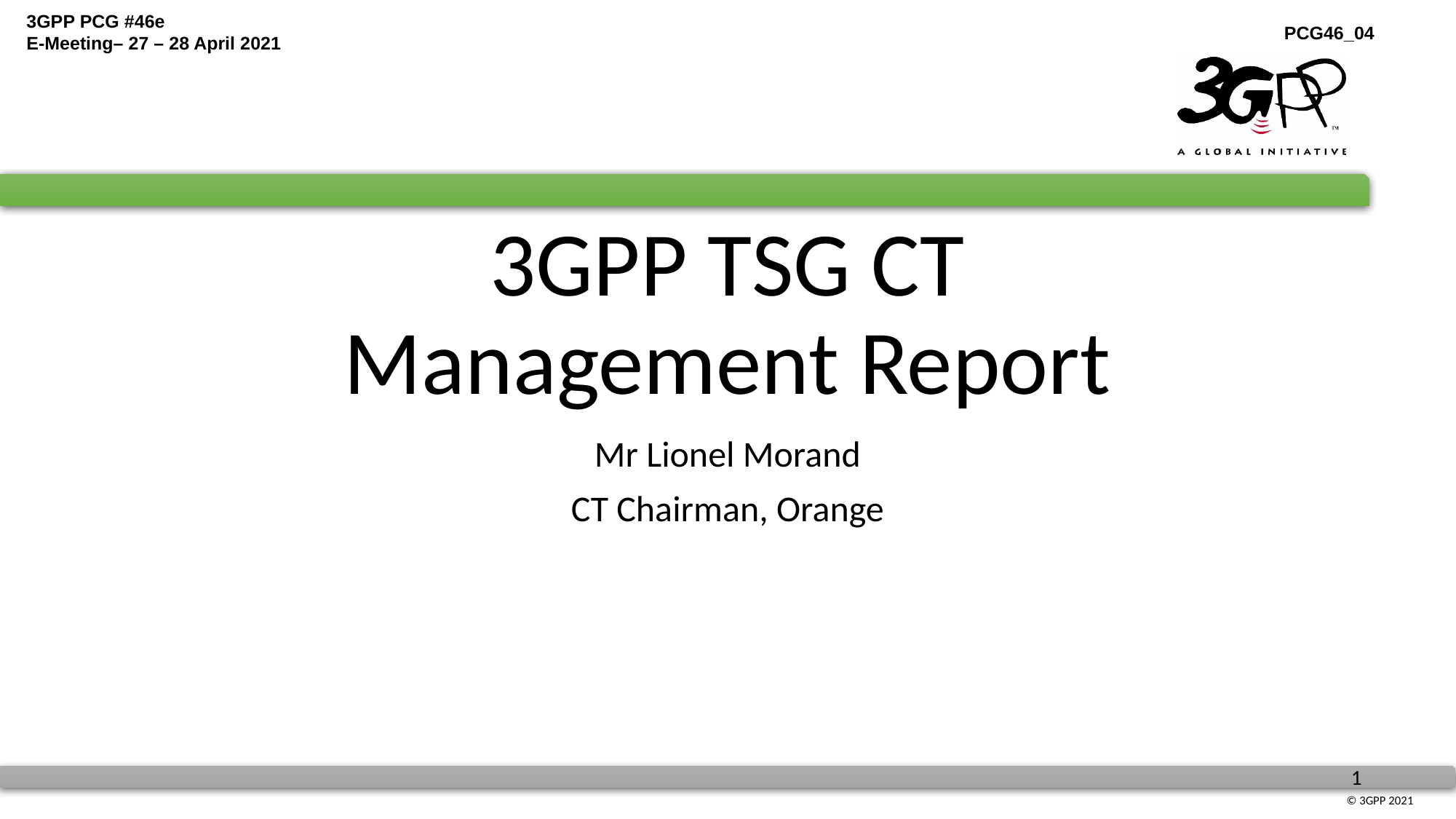

# 3GPP TSG CT Management Report
Mr Lionel Morand
CT Chairman, Orange